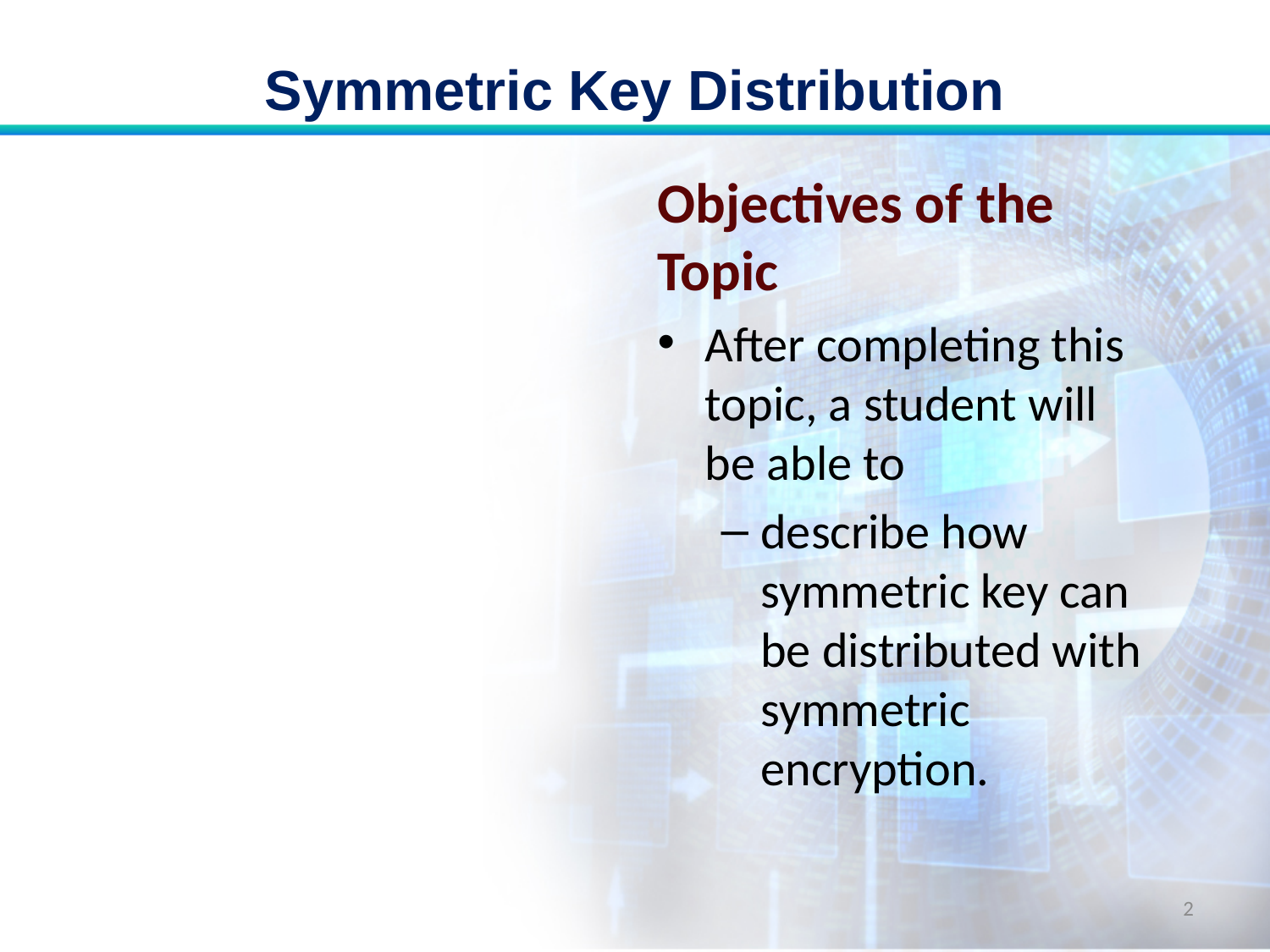

# Symmetric Key Distribution
Objectives of the Topic
After completing this topic, a student will be able to
describe how symmetric key can be distributed with symmetric encryption.
2